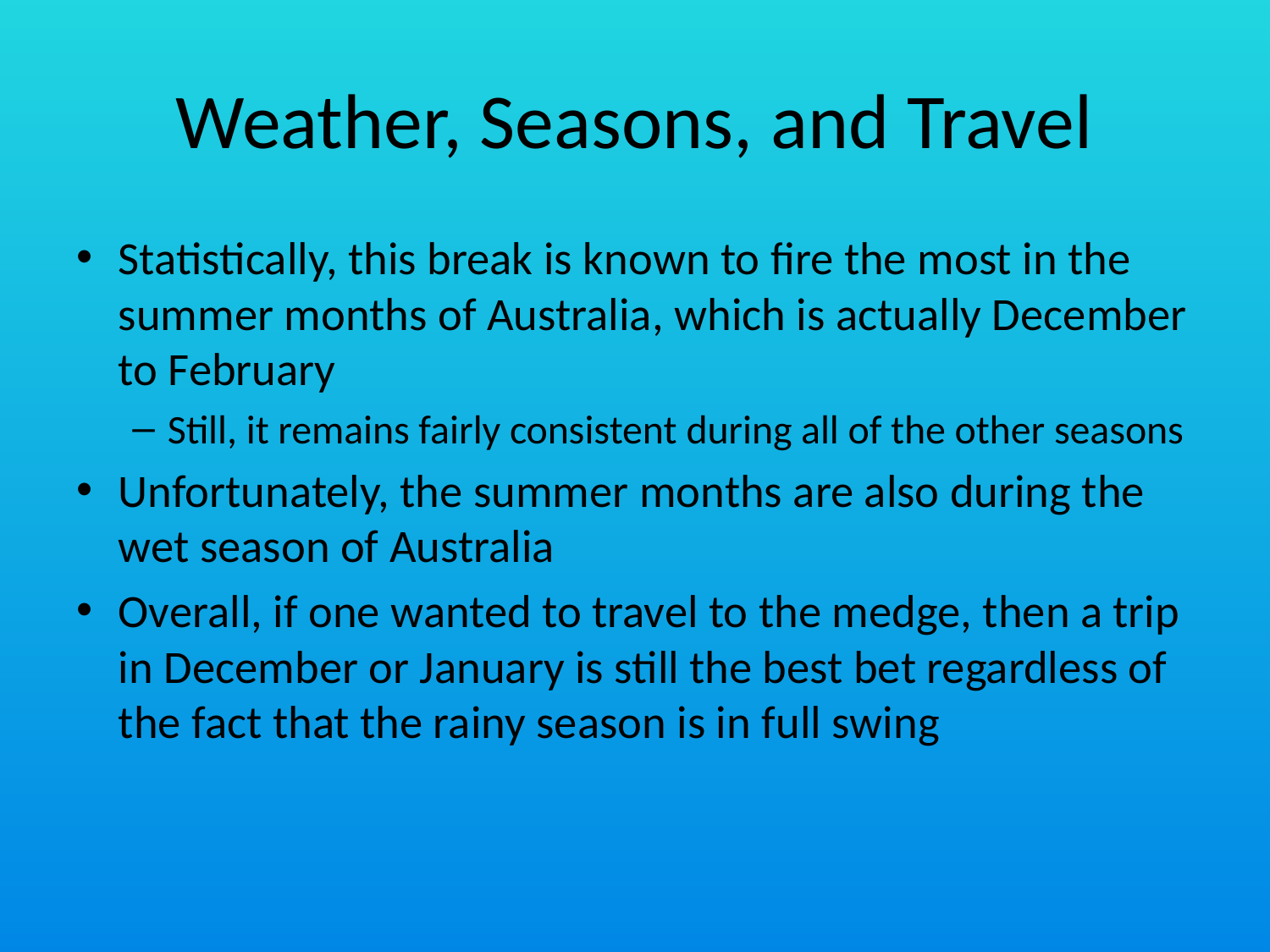

# Weather, Seasons, and Travel
Statistically, this break is known to fire the most in the summer months of Australia, which is actually December to February
Still, it remains fairly consistent during all of the other seasons
Unfortunately, the summer months are also during the wet season of Australia
Overall, if one wanted to travel to the medge, then a trip in December or January is still the best bet regardless of the fact that the rainy season is in full swing